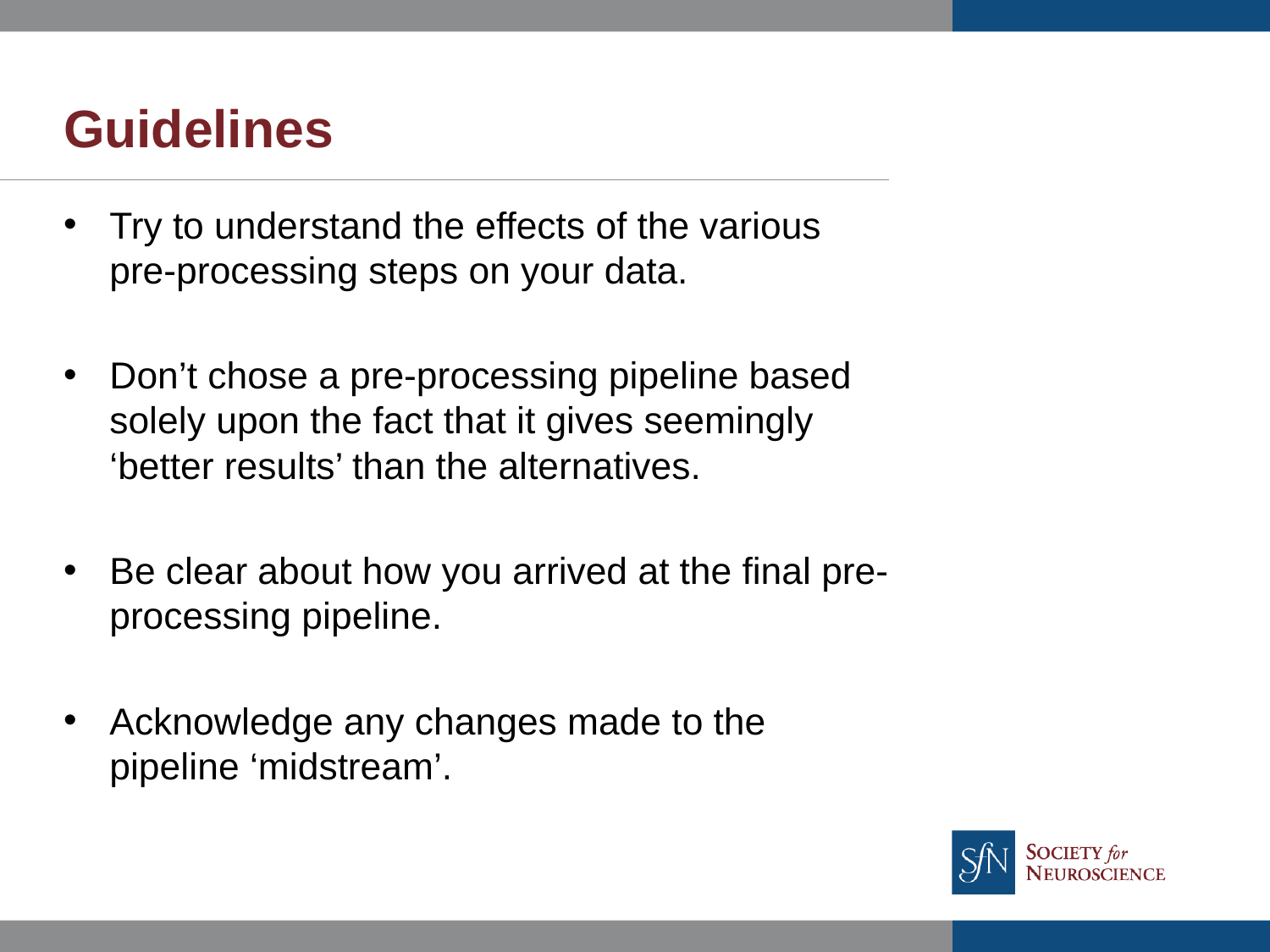

# Guidelines
Try to understand the effects of the various pre-processing steps on your data.

Don’t chose a pre-processing pipeline based solely upon the fact that it gives seemingly ‘better results’ than the alternatives.

Be clear about how you arrived at the final pre-processing pipeline.

Acknowledge any changes made to the pipeline ‘midstream’.